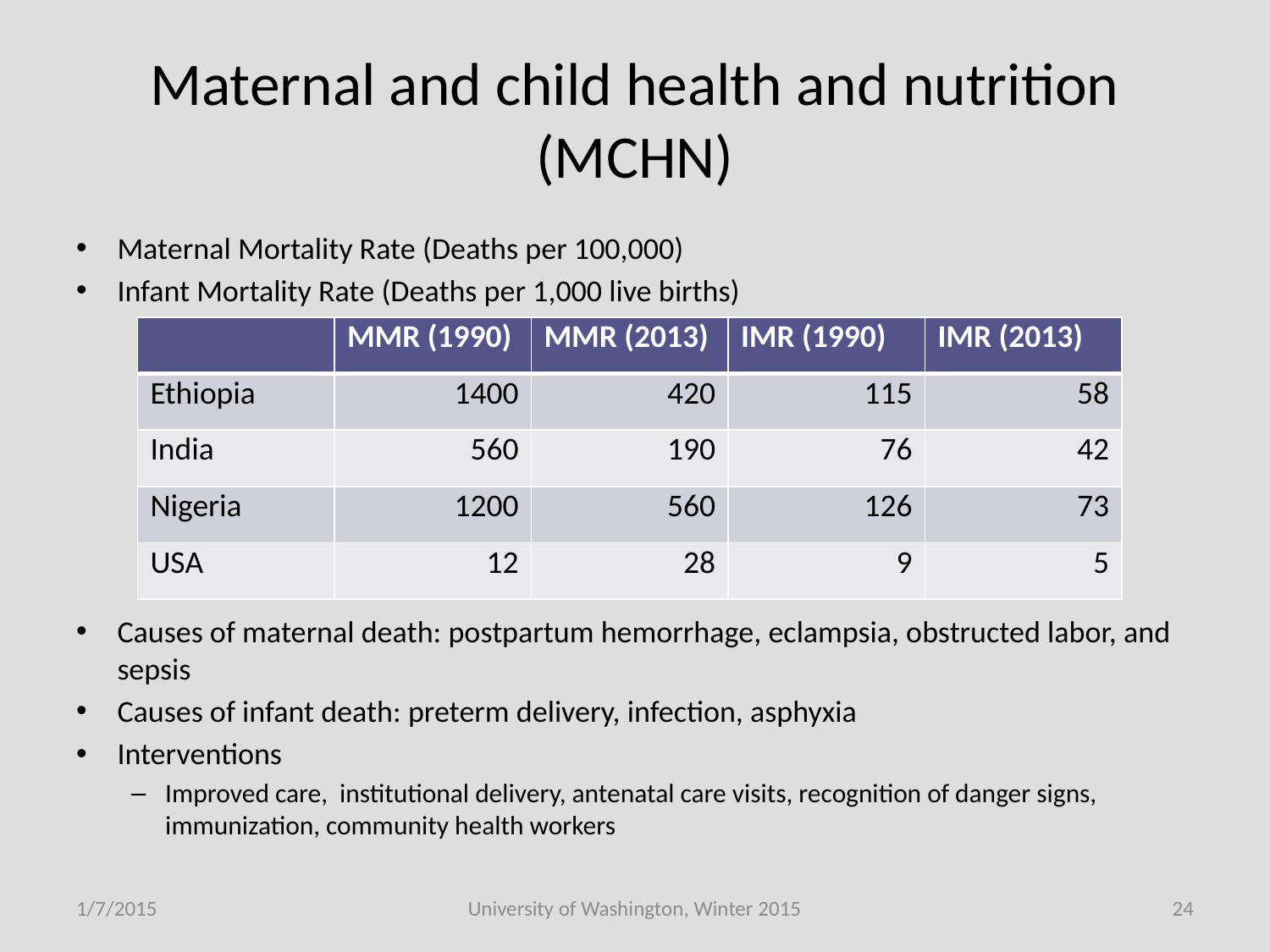

# Maternal and child health and nutrition (MCHN)
Maternal Mortality Rate (Deaths per 100,000)
Infant Mortality Rate (Deaths per 1,000 live births)

Causes of maternal death: postpartum hemorrhage, eclampsia, obstructed labor, and sepsis
Causes of infant death: preterm delivery, infection, asphyxia
Interventions
Improved care,  institutional delivery, antenatal care visits, recognition of danger signs, immunization, community health workers
|  | MMR (1990) | MMR (2013) | IMR (1990) | IMR (2013) |
| --- | --- | --- | --- | --- |
| Ethiopia | 1400 | 420 | 115 | 58 |
| India | 560 | 190 | 76 | 42 |
| Nigeria | 1200 | 560 | 126 | 73 |
| USA | 12 | 28 | 9 | 5 |
1/7/2015
University of Washington, Winter 2015
24